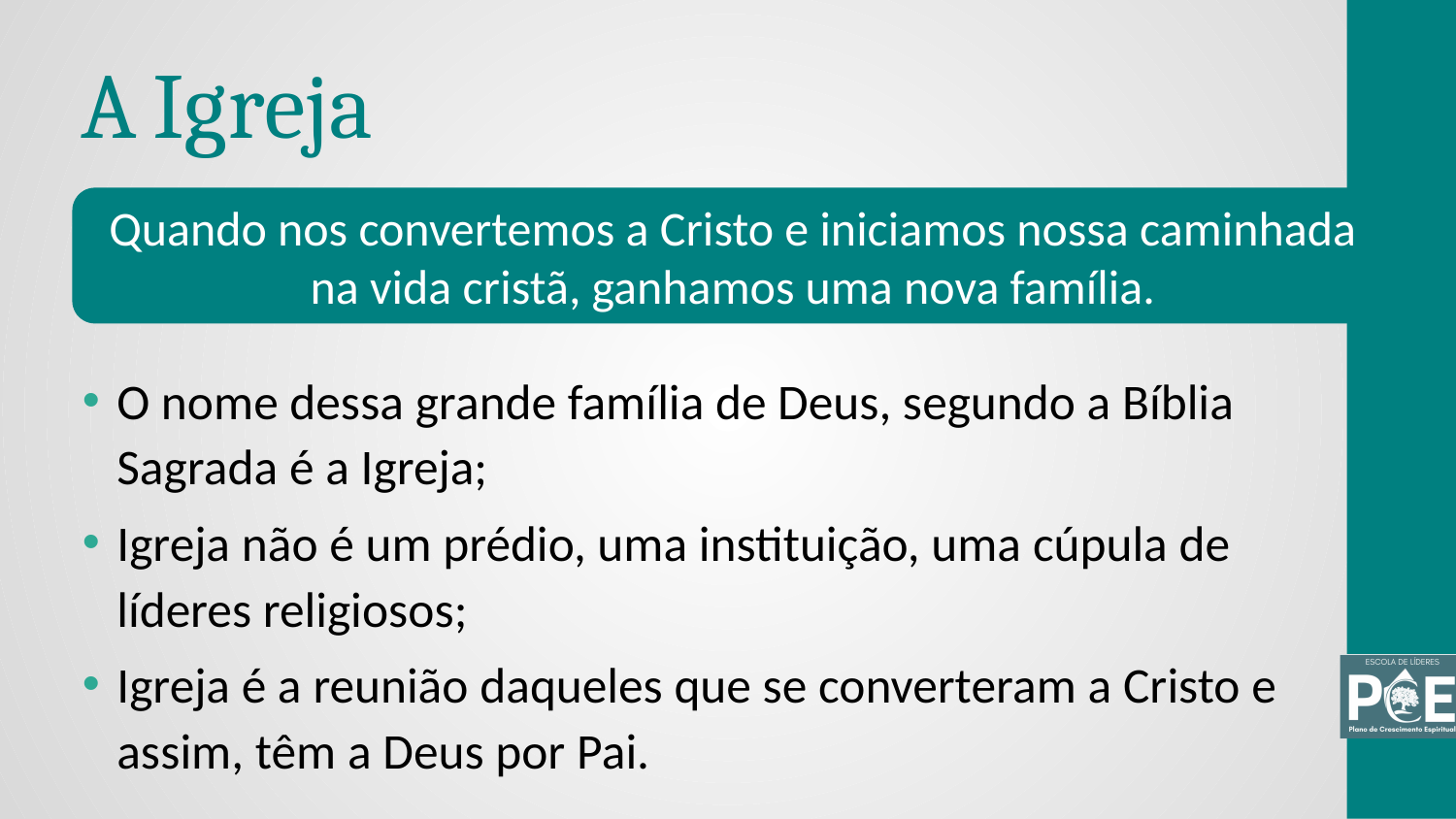

# A Igreja

Quando nos convertemos a Cristo e iniciamos nossa caminhada na vida cristã, ganhamos uma nova família.
O nome dessa grande família de Deus, segundo a Bíblia Sagrada é a Igreja;
Igreja não é um prédio, uma instituição, uma cúpula de líderes religiosos;
Igreja é a reunião daqueles que se converteram a Cristo e assim, têm a Deus por Pai.